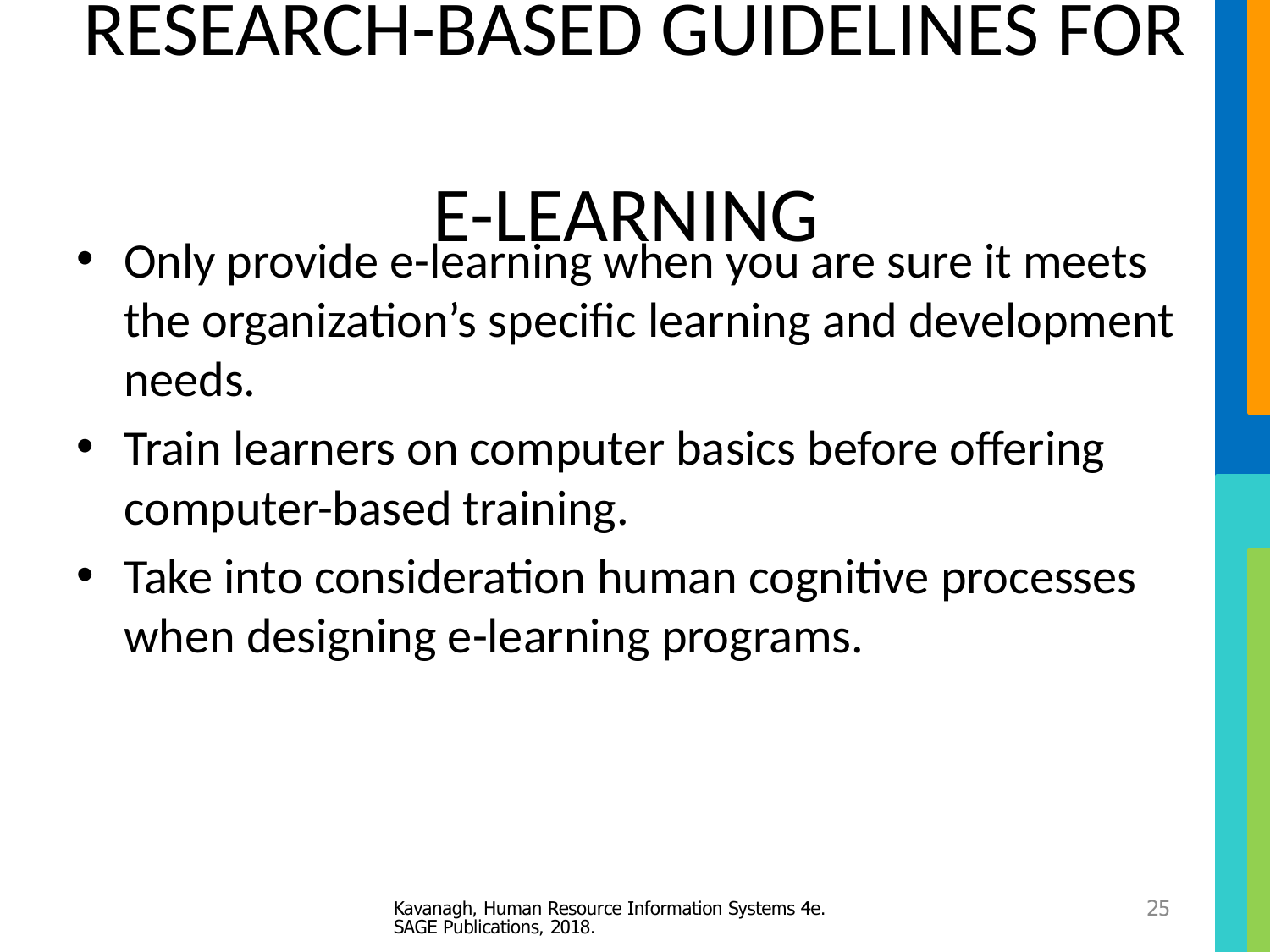

# RESEARCH-BASED GUIDELINES FOR E-LEARNING
Only provide e-learning when you are sure it meets the organization’s specific learning and development needs.
Train learners on computer basics before offering computer-based training.
Take into consideration human cognitive processes when designing e-learning programs.
Kavanagh, Human Resource Information Systems 4e. SAGE Publications, 2018.
25